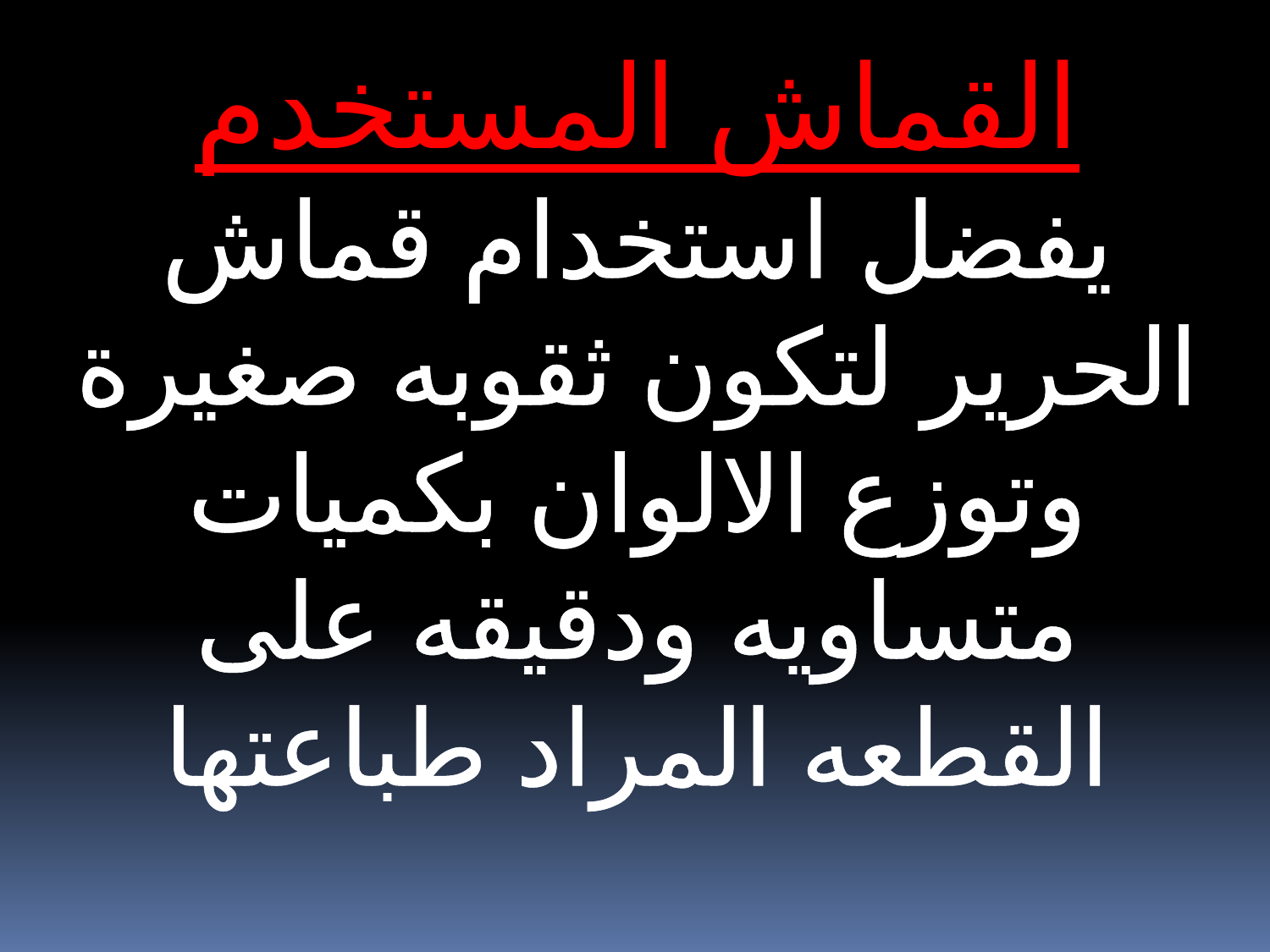

القماش المستخدم
يفضل استخدام قماش الحرير لتكون ثقوبه صغيرة وتوزع الالوان بكميات متساويه ودقيقه على القطعه المراد طباعتها